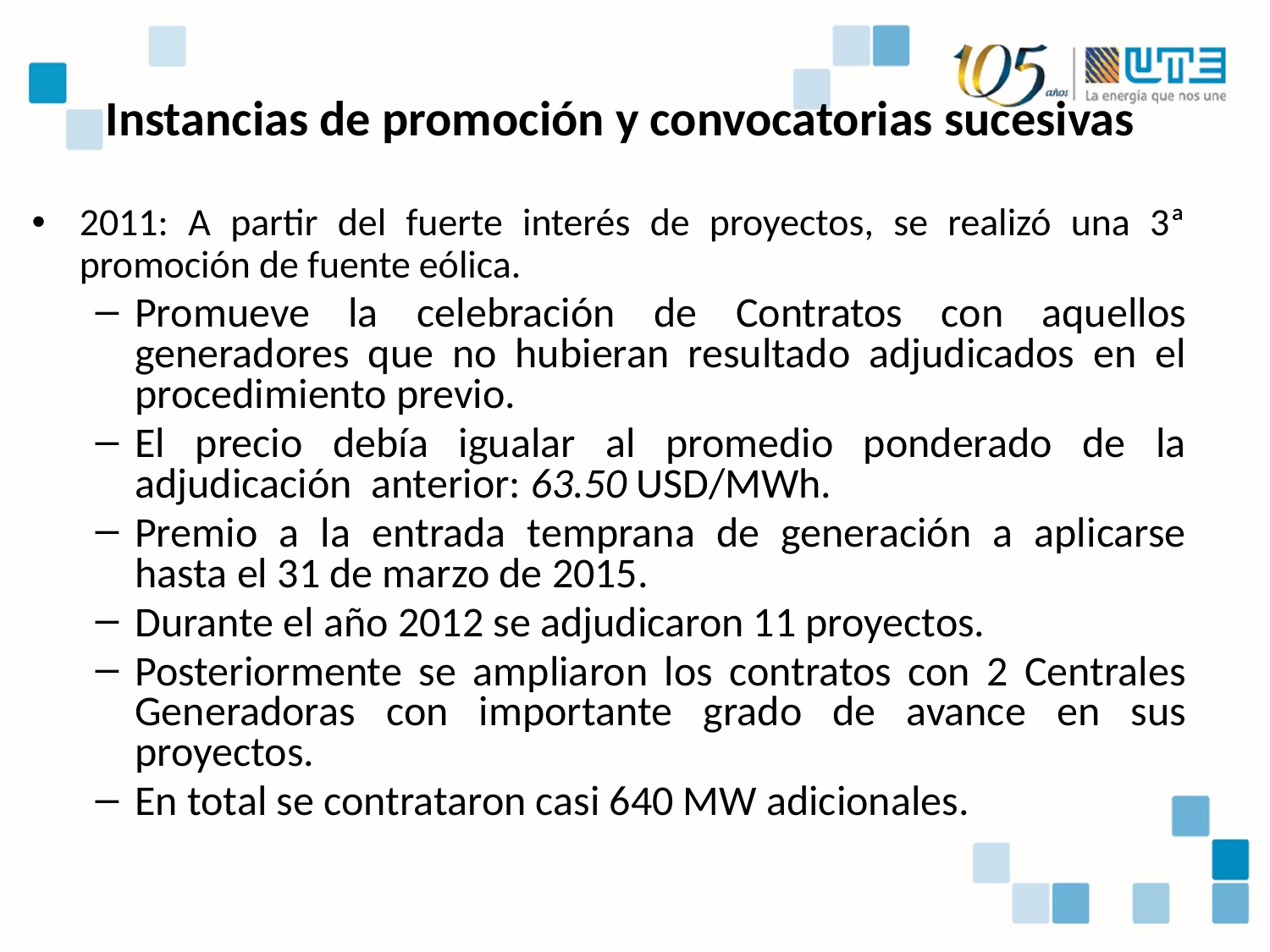

Instancias de promoción y convocatorias sucesivas
2011: A partir del fuerte interés de proyectos, se realizó una 3ª promoción de fuente eólica.
Promueve la celebración de Contratos con aquellos generadores que no hubieran resultado adjudicados en el procedimiento previo.
El precio debía igualar al promedio ponderado de la adjudicación  anterior: 63.50 USD/MWh.
Premio a la entrada temprana de generación a aplicarse hasta el 31 de marzo de 2015.
Durante el año 2012 se adjudicaron 11 proyectos.
Posteriormente se ampliaron los contratos con 2 Centrales Generadoras con importante grado de avance en sus proyectos.
En total se contrataron casi 640 MW adicionales.